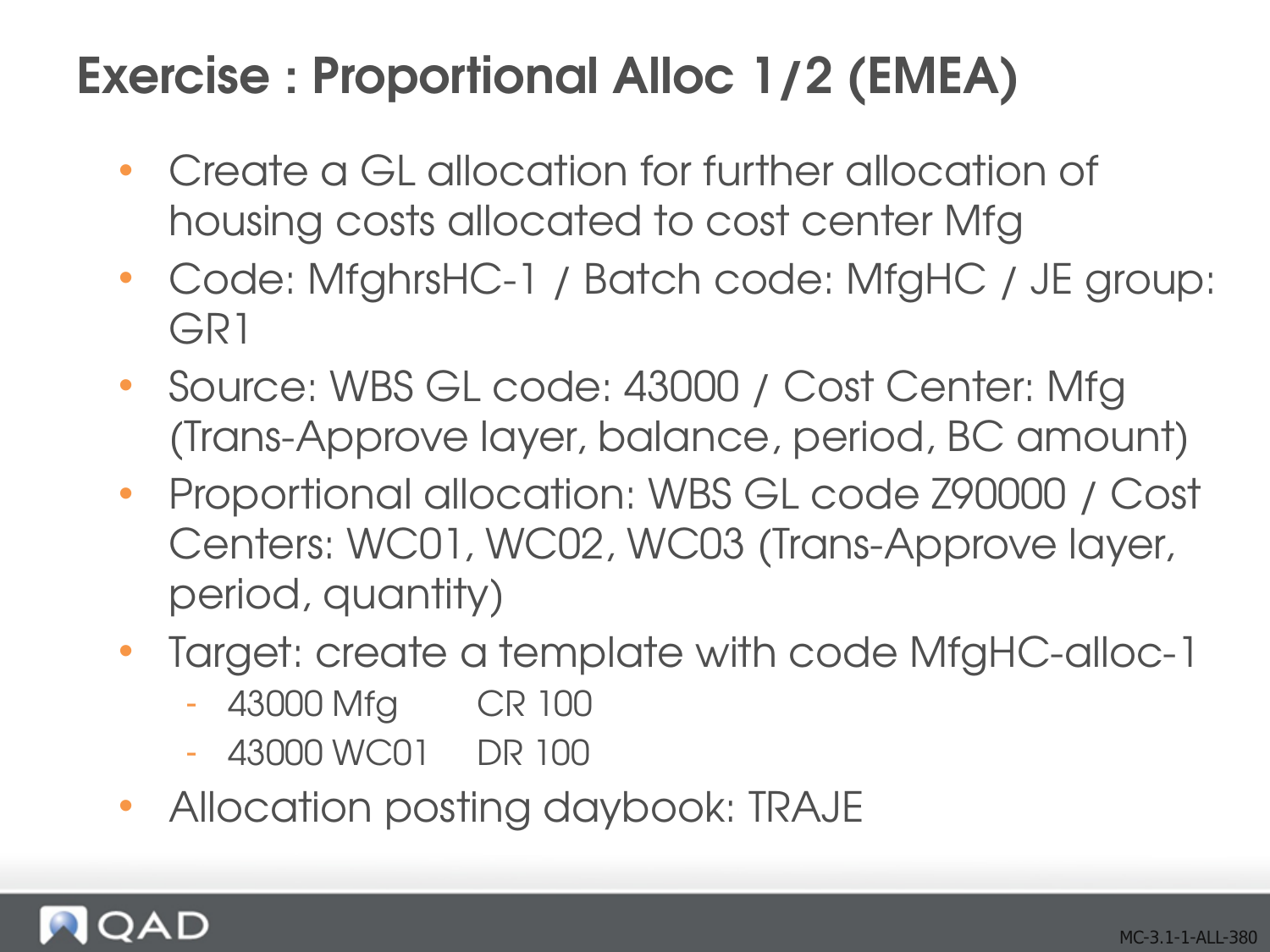

# Exercise : Proportional Alloc 1/2 (EMEA)
Create a GL allocation for further allocation of housing costs allocated to cost center Mfg
Code: MfghrsHC-1 / Batch code: MfgHC / JE group: GR1
Source: WBS GL code: 43000 / Cost Center: Mfg (Trans-Approve layer, balance, period, BC amount)
Proportional allocation: WBS GL code Z90000 / Cost Centers: WC01, WC02, WC03 (Trans-Approve layer, period, quantity)
Target: create a template with code MfgHC-alloc-1
43000 Mfg    	CR 100
43000 WC01 	DR 100
Allocation posting daybook: TRAJE
MC-3.1-1-ALL-380